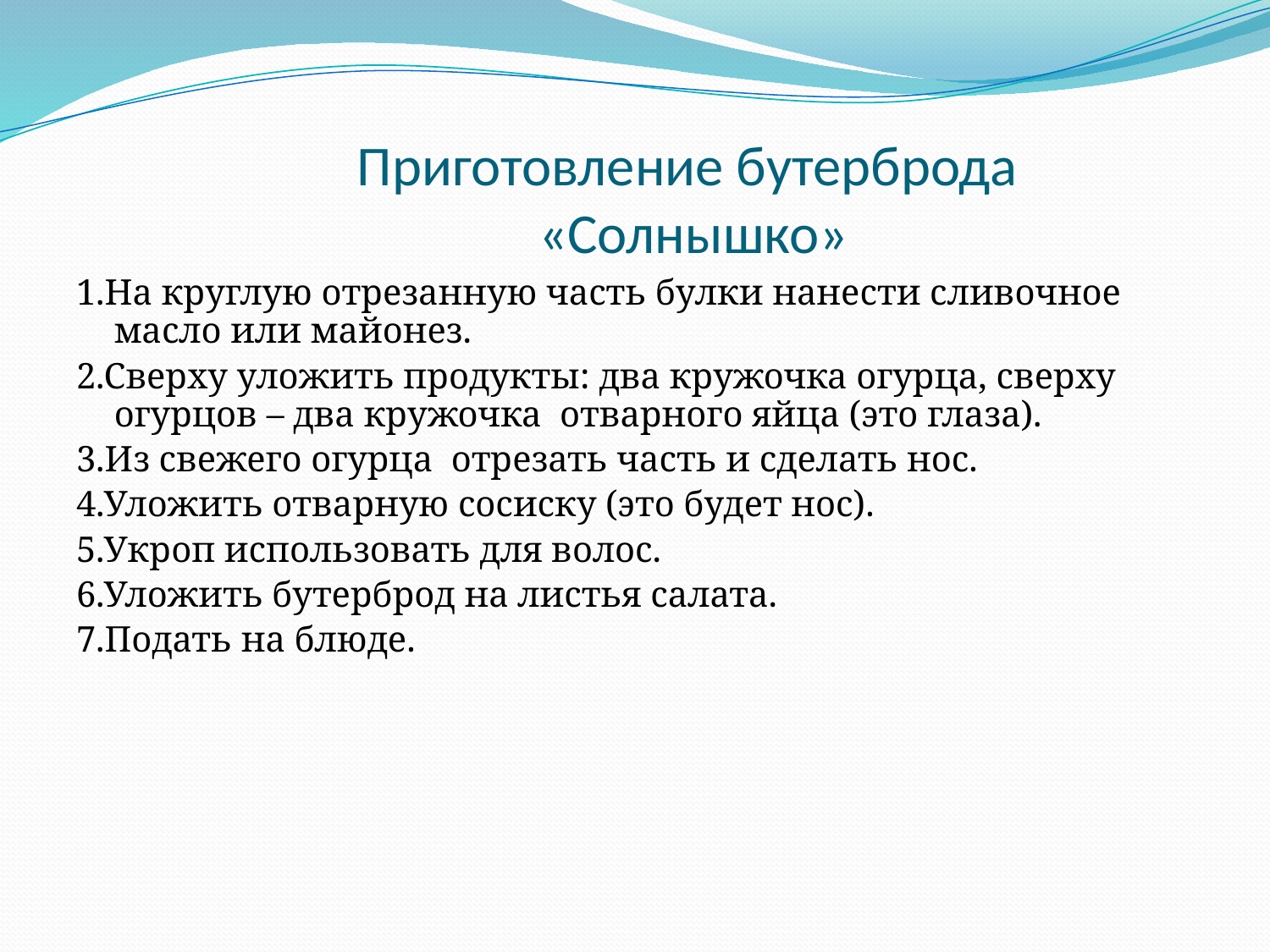

# Приготовление бутерброда «Солнышко»
1.На круглую отрезанную часть булки нанести сливочное масло или майонез.
2.Сверху уложить продукты: два кружочка огурца, сверху огурцов – два кружочка  отварного яйца (это глаза).
3.Из свежего огурца  отрезать часть и сделать нос.
4.Уложить отварную сосиску (это будет нос).
5.Укроп использовать для волос.
6.Уложить бутерброд на листья салата.
7.Подать на блюде.